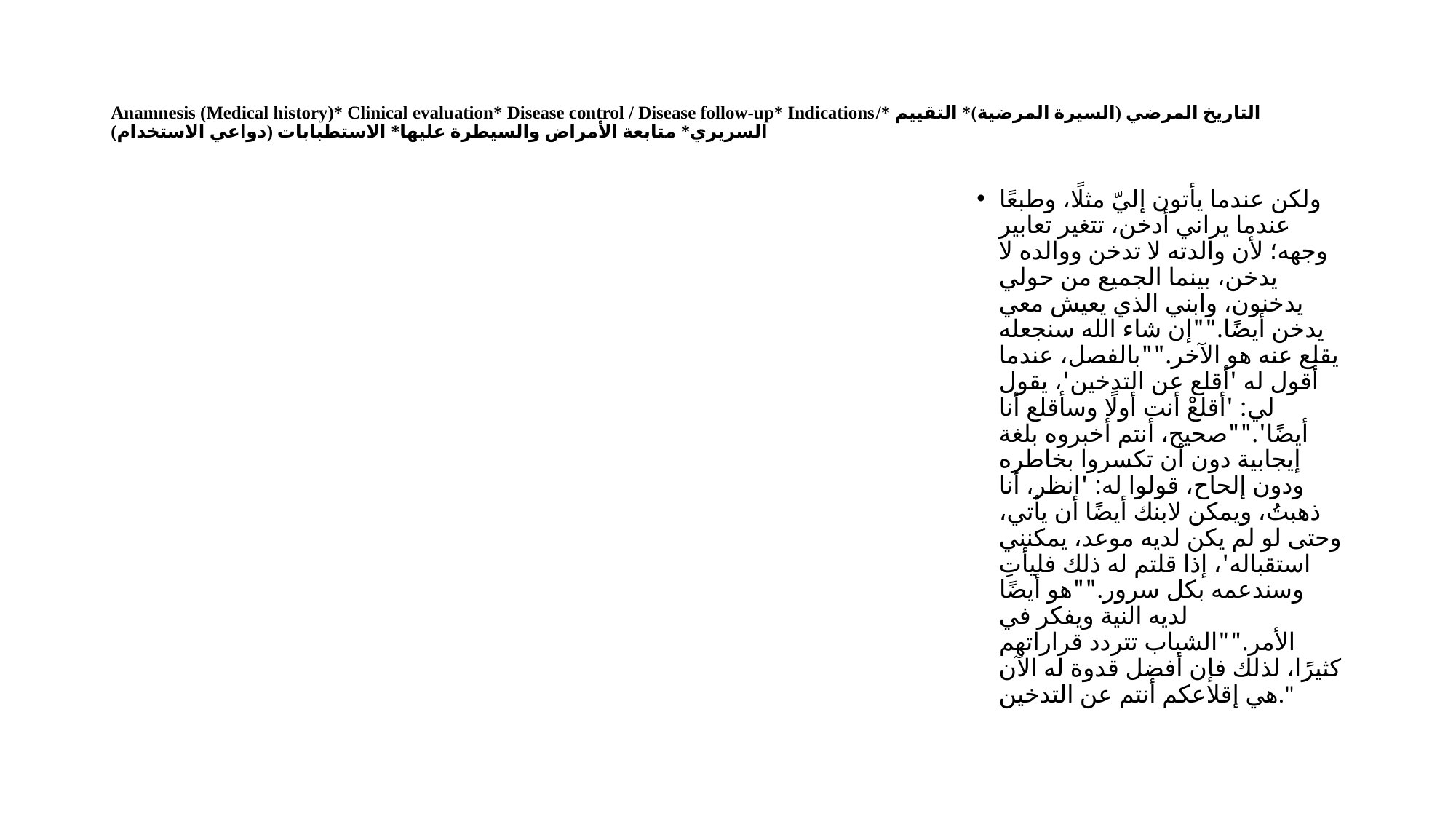

# Anamnesis (Medical history)* Clinical evaluation* Disease control / Disease follow-up* Indications/* التاريخ المرضي (السيرة المرضية)* التقييم السريري* متابعة الأمراض والسيطرة عليها* الاستطبابات (دواعي الاستخدام)
ولكن عندما يأتون إليّ مثلًا، وطبعًا عندما يراني أدخن، تتغير تعابير وجهه؛ لأن والدته لا تدخن ووالده لا يدخن، بينما الجميع من حولي يدخنون، وابني الذي يعيش معي يدخن أيضًا.""إن شاء الله سنجعله يقلع عنه هو الآخر.""بالفصل، عندما أقول له 'أقلع عن التدخين'، يقول لي: 'أقلعْ أنت أولًا وسأقلع أنا أيضًا'.""صحيح، أنتم أخبروه بلغة إيجابية دون أن تكسروا بخاطره ودون إلحاح، قولوا له: 'انظر، أنا ذهبتُ، ويمكن لابنك أيضًا أن يأتي، وحتى لو لم يكن لديه موعد، يمكنني استقباله'، إذا قلتم له ذلك فليأتِ وسندعمه بكل سرور.""هو أيضًا لديه النية ويفكر في الأمر.""الشباب تتردد قراراتهم كثيرًا، لذلك فإن أفضل قدوة له الآن هي إقلاعكم أنتم عن التدخين."